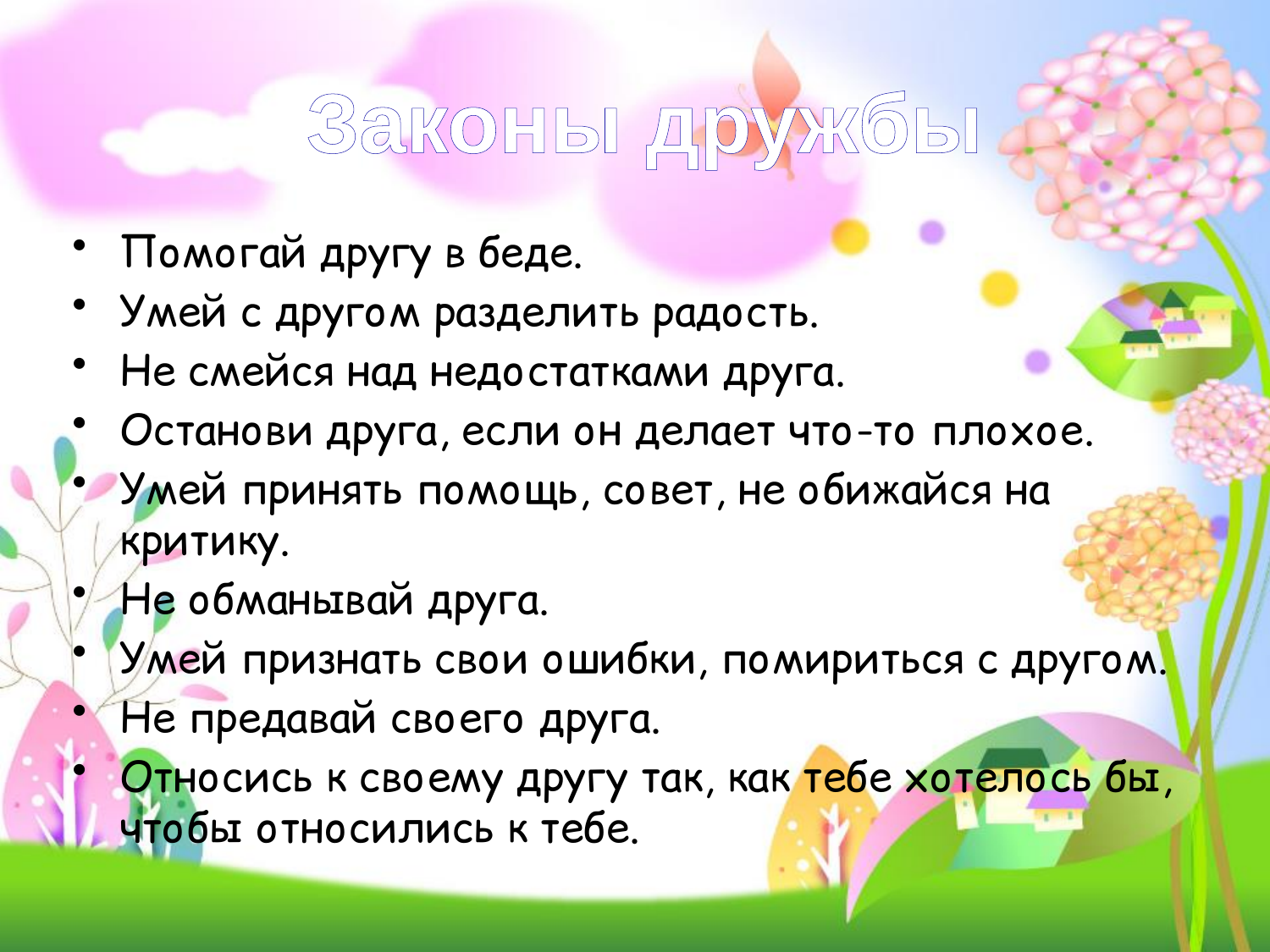

# Законы дружбы
Помогай другу в беде.
Умей с другом разделить радость.
Не смейся над недостатками друга.
Останови друга, если он делает что-то плохое.
Умей принять помощь, совет, не обижайся на критику.
Не обманывай друга.
Умей признать свои ошибки, помириться с другом.
Не предавай своего друга.
Относись к своему другу так, как тебе хотелось бы, чтобы относились к тебе.